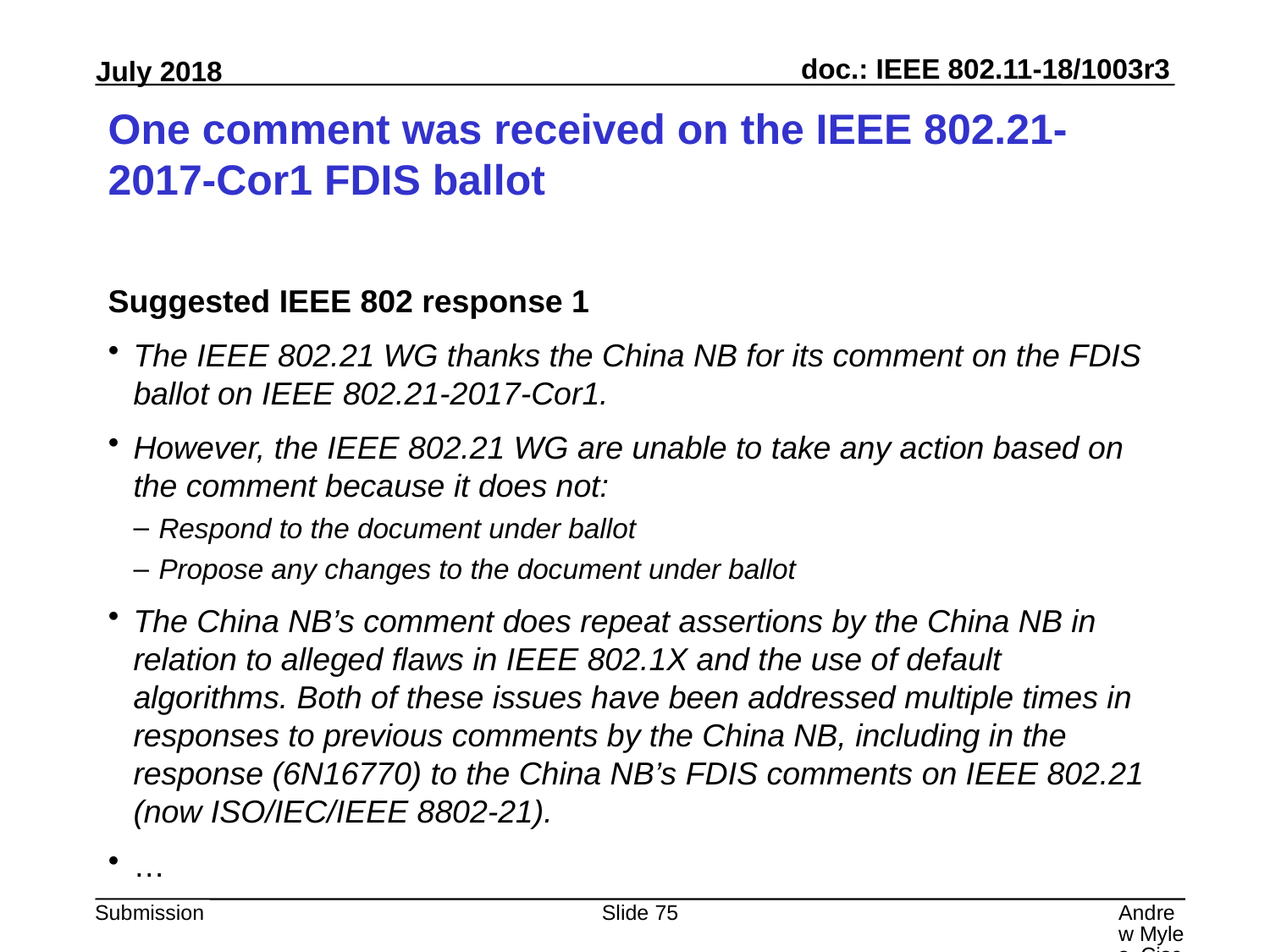

# One comment was received on the IEEE 802.21-2017-Cor1 FDIS ballot
Suggested IEEE 802 response 1
The IEEE 802.21 WG thanks the China NB for its comment on the FDIS ballot on IEEE 802.21-2017-Cor1.
However, the IEEE 802.21 WG are unable to take any action based on the comment because it does not:
Respond to the document under ballot
Propose any changes to the document under ballot
The China NB’s comment does repeat assertions by the China NB in relation to alleged flaws in IEEE 802.1X and the use of default algorithms. Both of these issues have been addressed multiple times in responses to previous comments by the China NB, including in the response (6N16770) to the China NB’s FDIS comments on IEEE 802.21 (now ISO/IEC/IEEE 8802-21).
…
Slide 75
Andrew Myles, Cisco